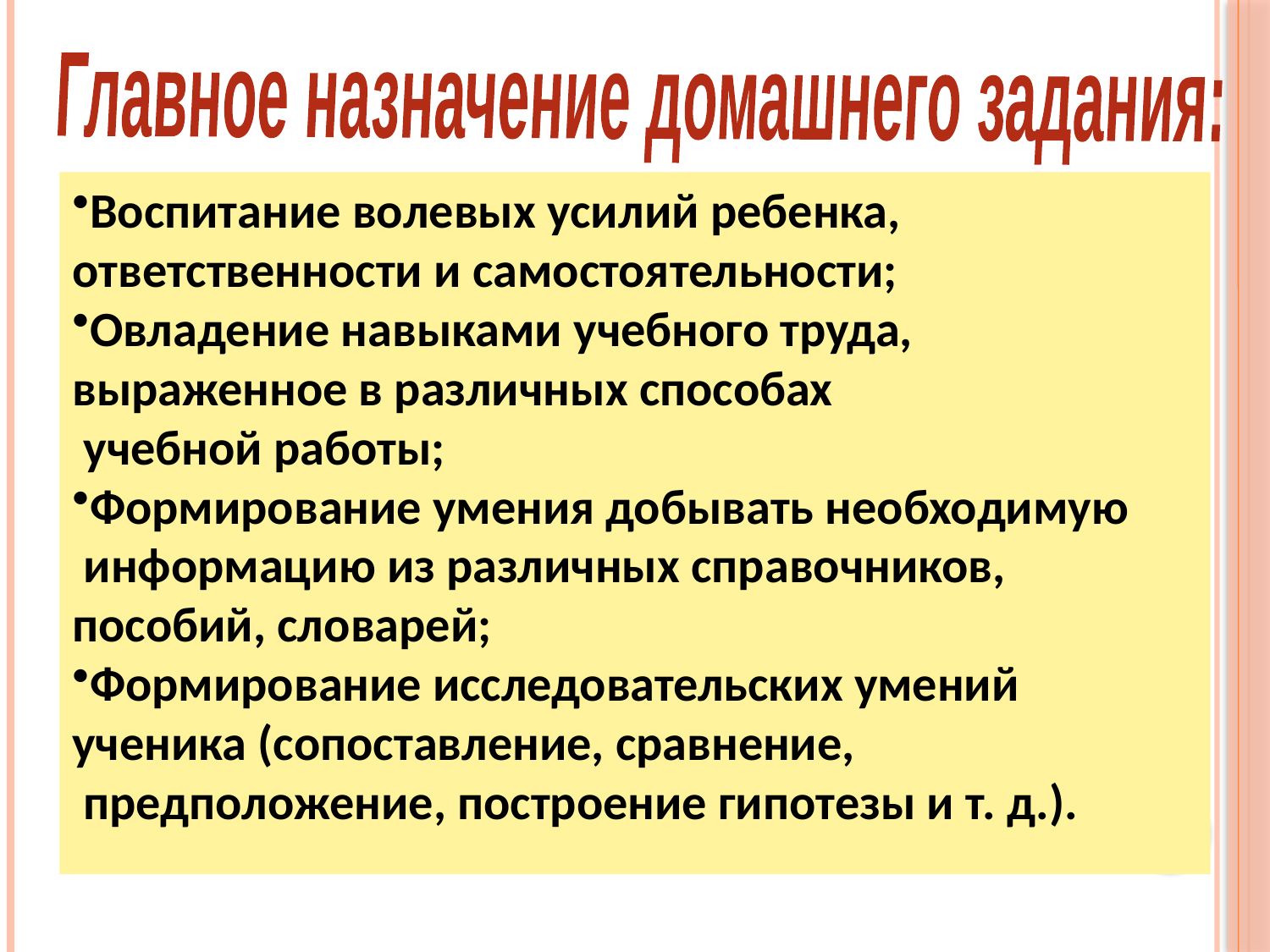

Главное назначение домашнего задания:
#
Воспитание волевых усилий ребенка,
ответственности и самостоятельности;
Овладение навыками учебного труда,
выраженное в различных способах
 учебной работы;
Формирование умения добывать необходимую
 информацию из различных справочников,
пособий, словарей;
Формирование исследовательских умений
ученика (сопоставление, сравнение,
 предположение, построение гипотезы и т. д.).